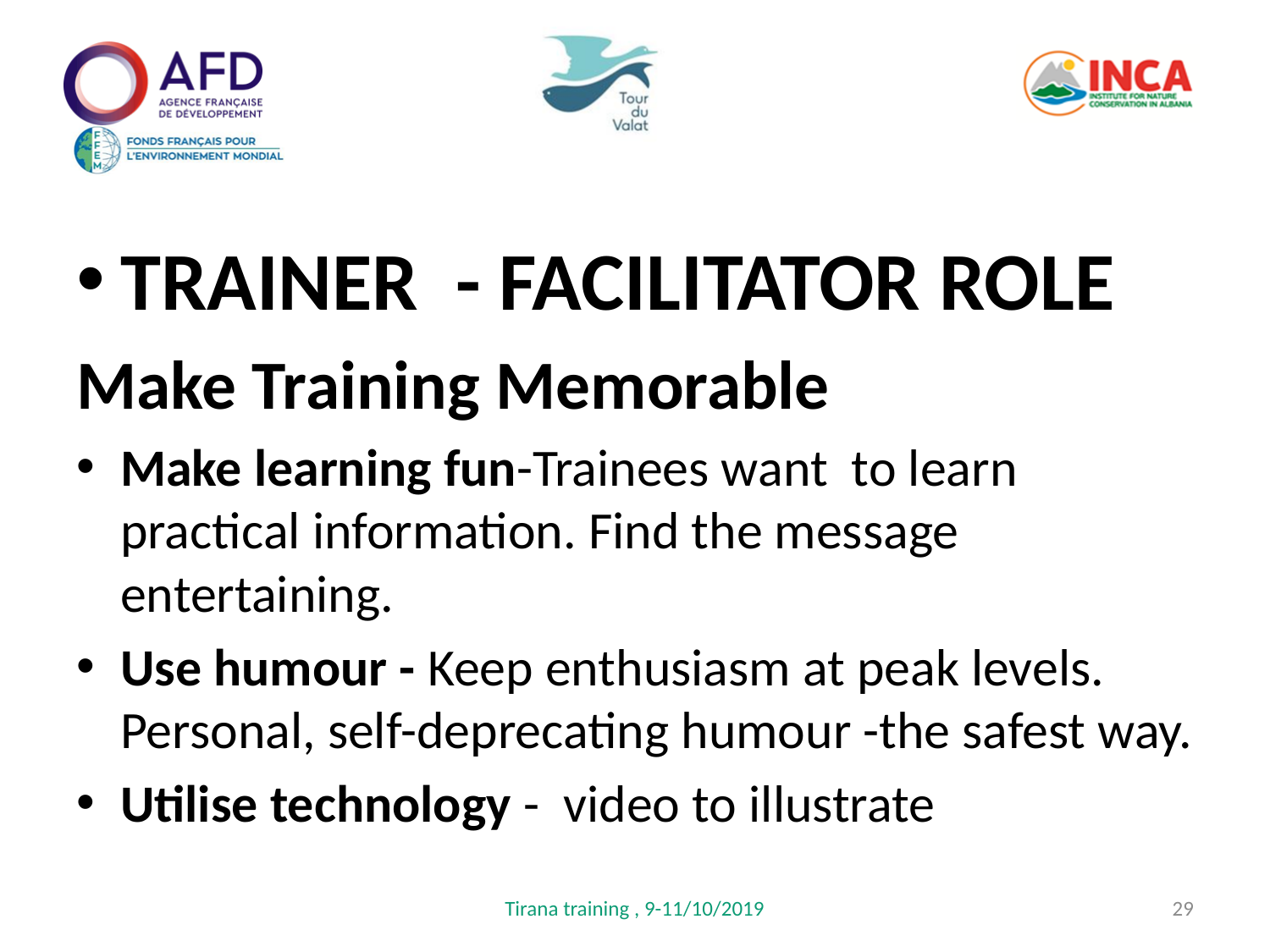

TRAINER  - FACILITATOR ROLE
Make Training Memorable
Make learning fun-Trainees want  to learn practical information. Find the message entertaining.
Use humour - Keep enthusiasm at peak levels. Personal, self-deprecating humour -the safest way.
Utilise technology -  video to illustrate

Tirana training , 9-11/10/2019
29